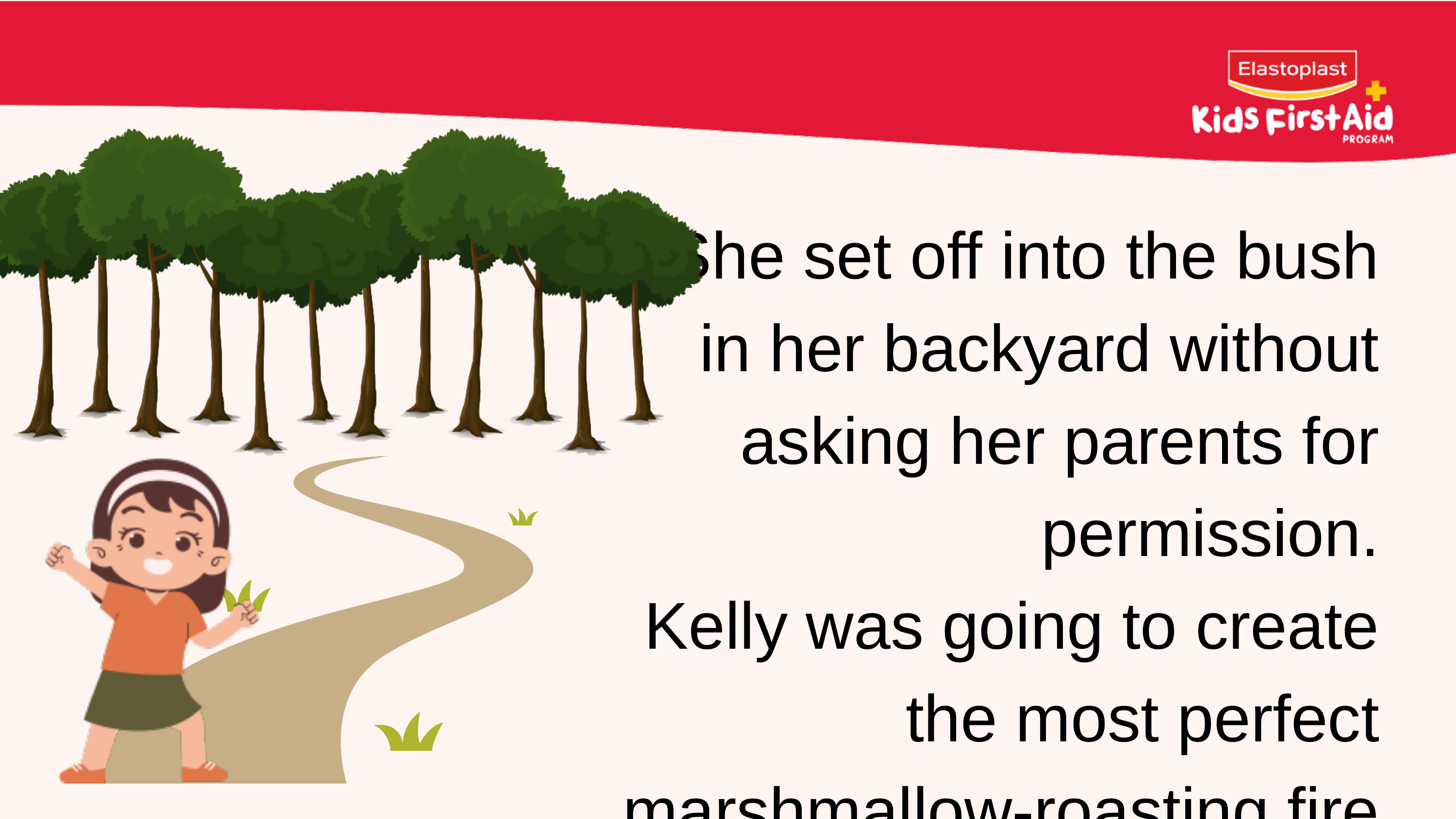

She set off into the bush in her backyard without asking her parents for permission.
Kelly was going to create the most perfect marshmallow-roasting fire ever!

27